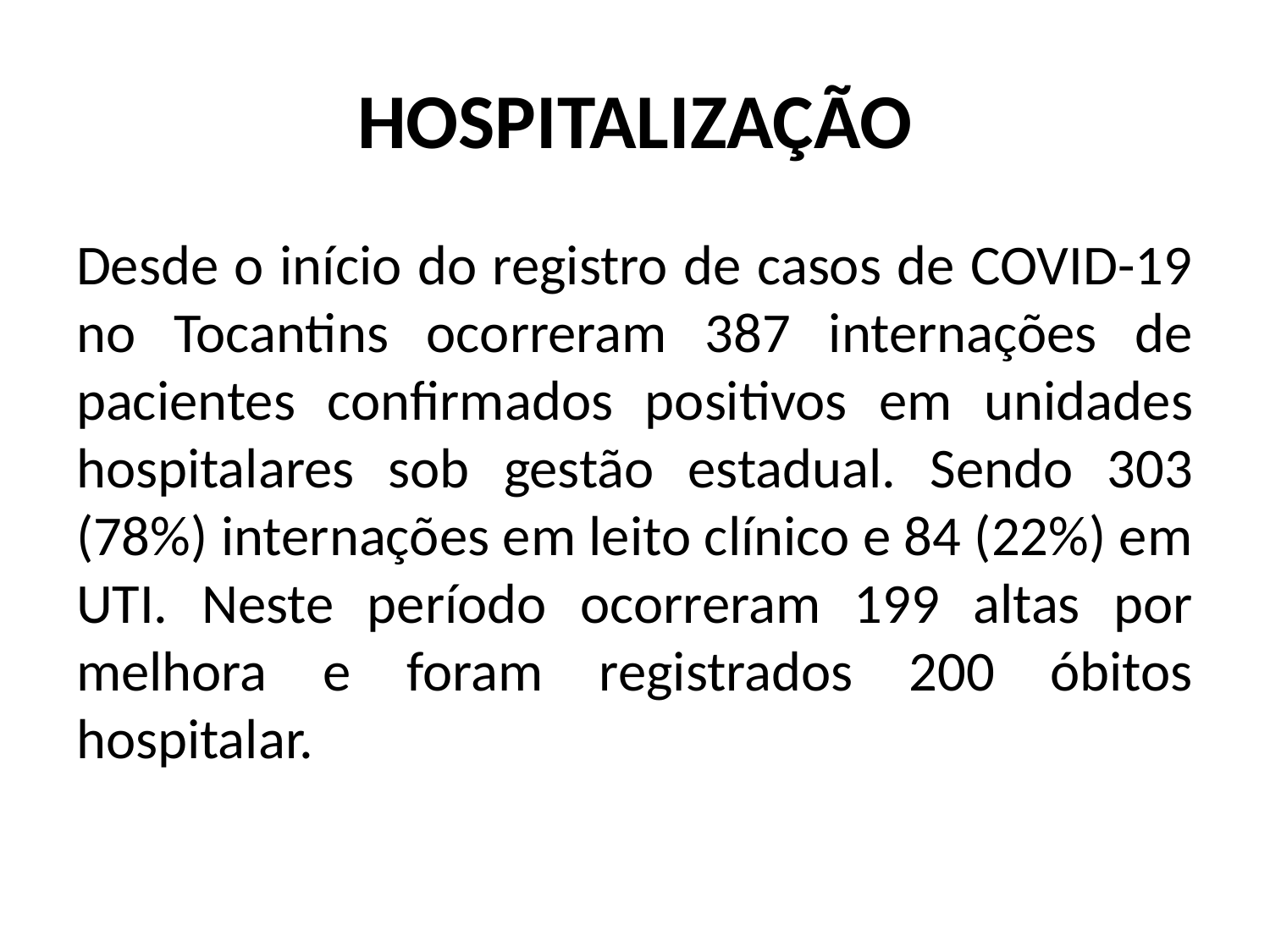

# HOSPITALIZAÇÃO
Desde o início do registro de casos de COVID-19 no Tocantins ocorreram 387 internações de pacientes confirmados positivos em unidades hospitalares sob gestão estadual. Sendo 303 (78%) internações em leito clínico e 84 (22%) em UTI. Neste período ocorreram 199 altas por melhora e foram registrados 200 óbitos hospitalar.